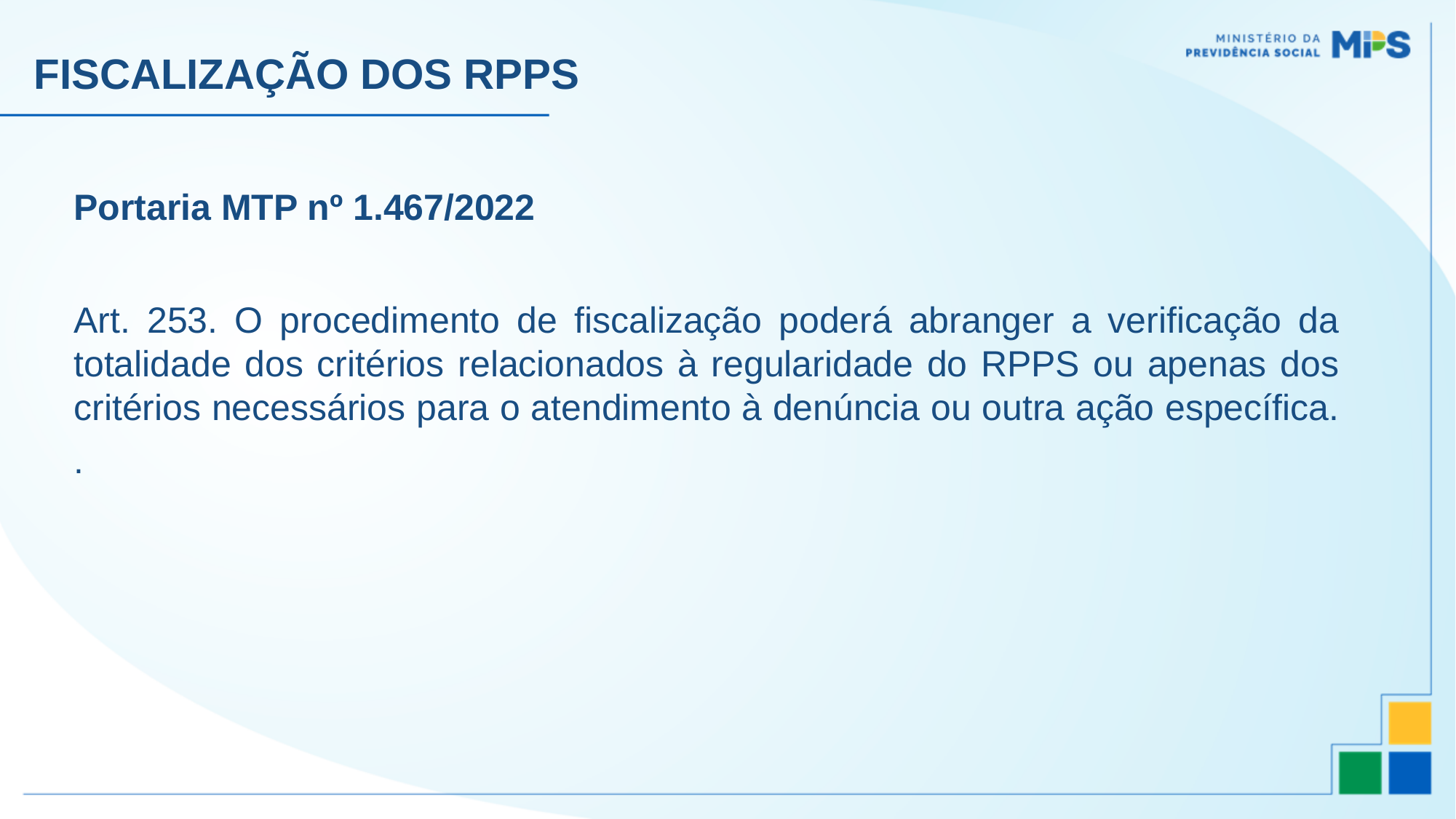

FISCALIZAÇÃO DOS RPPS

Portaria MTP nº 1.467/2022

Art. 253. O procedimento de fiscalização poderá abranger a verificação da totalidade dos critérios relacionados à regularidade do RPPS ou apenas dos critérios necessários para o atendimento à denúncia ou outra ação específica.
.